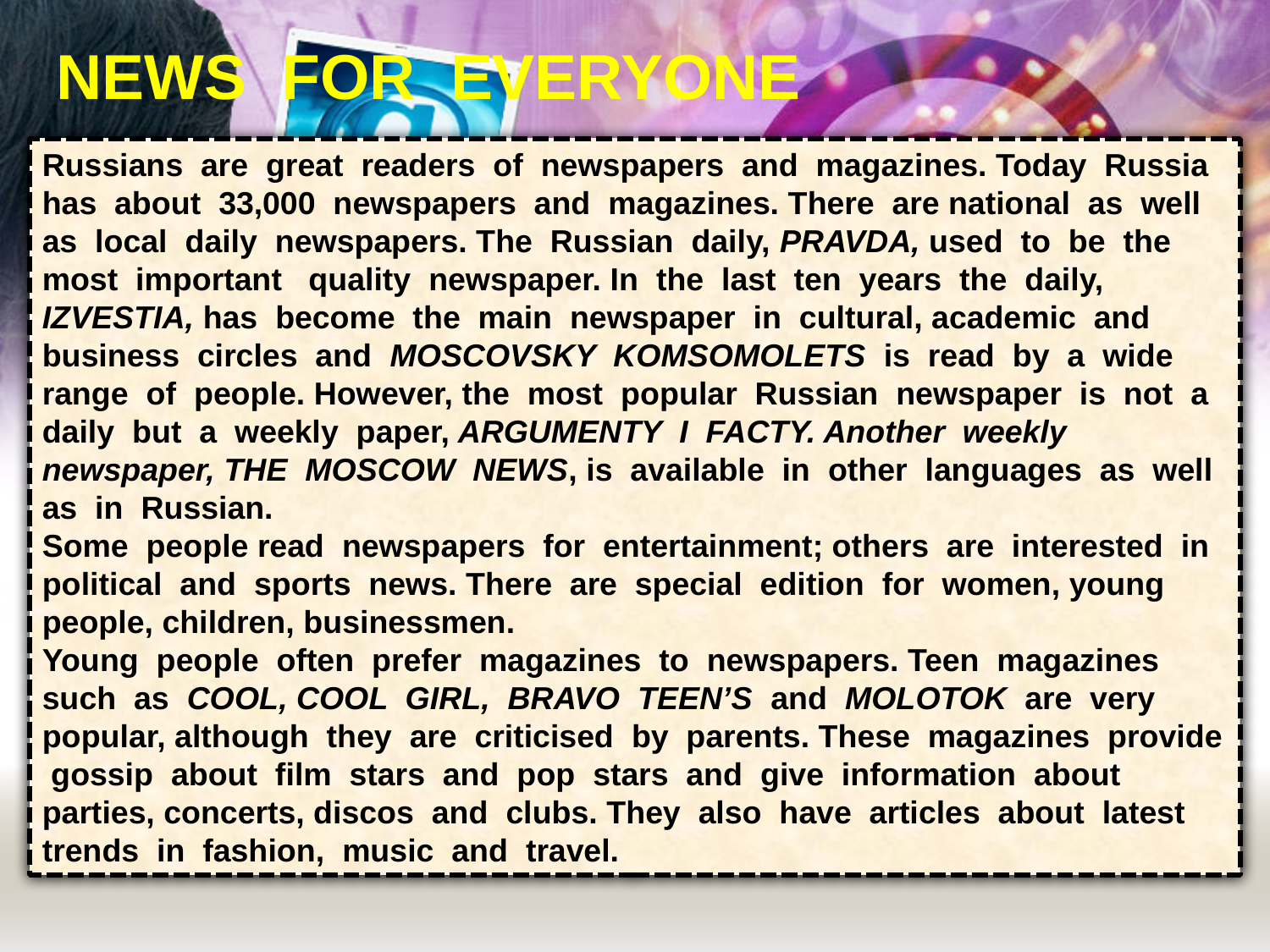

NEWS  FOR  EVERYONE
Russians  are  great  readers  of  newspapers  and  magazines. Today  Russia  has  about  33,000  newspapers  and  magazines. There  are national  as  well  as  local  daily  newspapers. The  Russian  daily, PRAVDA, used  to  be  the  most  important   quality  newspaper. In  the  last  ten  years  the  daily, IZVESTIA, has  become  the  main  newspaper  in  cultural, academic  and  business  circles  and  MOSCOVSKY  KOMSOMOLETS  is  read  by  a  wide  range  of  people. However, the  most  popular  Russian  newspaper  is  not  a  daily  but  a  weekly  paper, ARGUMENTY  I  FACTY. Another  weekly  newspaper, THE  MOSCOW  NEWS, is  available  in  other  languages  as  well  as  in  Russian.
Some  people read  newspapers  for  entertainment; others  are  interested  in  political  and  sports  news. There  are  special  edition  for  women, young  people, children, businessmen.
Young  people  often  prefer  magazines  to  newspapers. Teen  magazines  such  as  COOL, COOL  GIRL,  BRAVO  TEEN’S  and  MOLOTOK  are  very  popular, although  they  are  criticised  by  parents. These  magazines  provide  gossip  about  film  stars  and  pop  stars  and  give  information  about  parties, concerts, discos  and  clubs. They  also  have  articles  about  latest  trends  in  fashion,  music  and  travel.